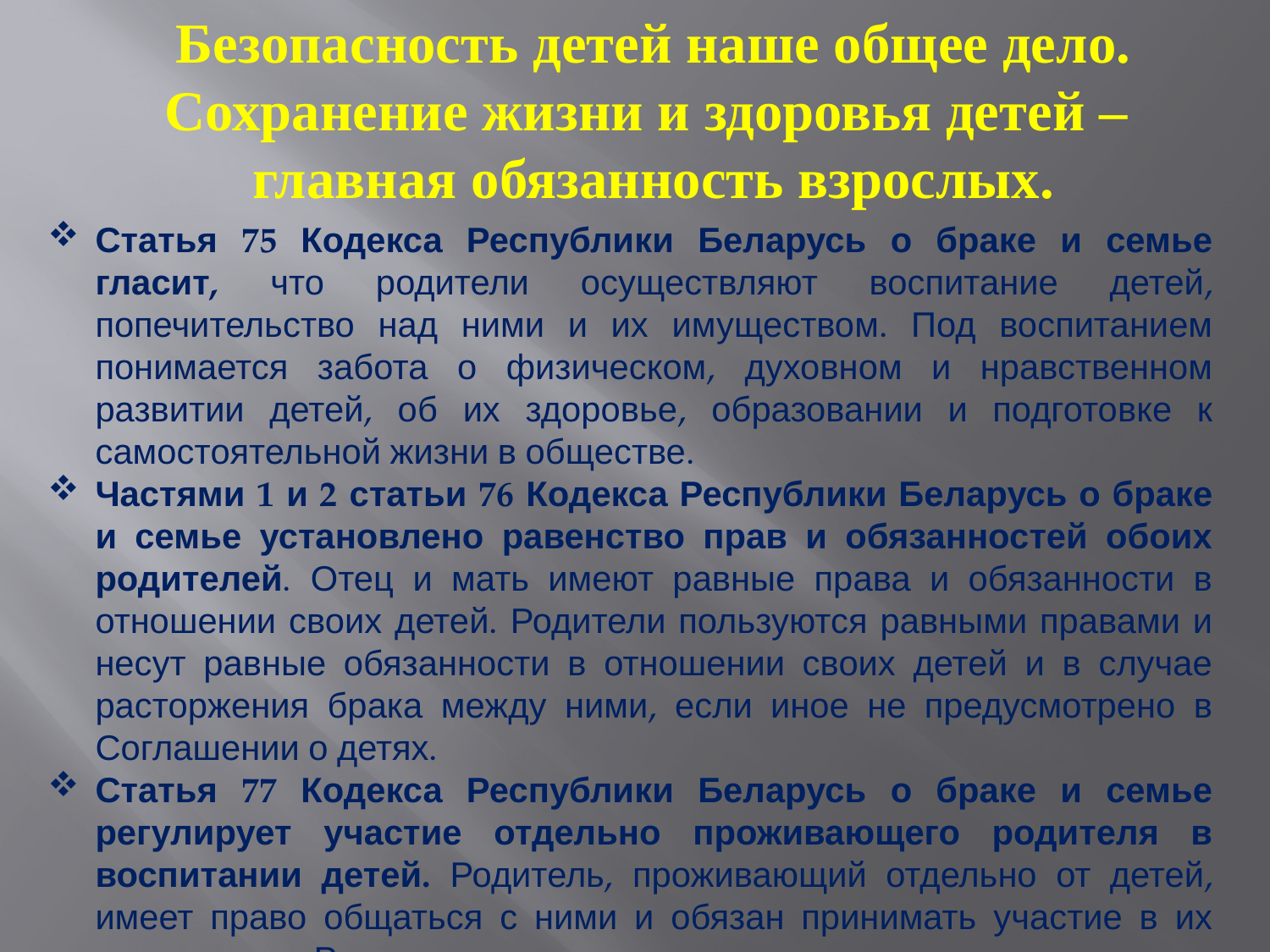

# Безопасность детей наше общее дело. Сохранение жизни и здоровья детей – главная обязанность взрослых.
Статья 75 Кодекса Республики Беларусь о браке и семье гласит, что родители осуществляют воспитание детей, попечительство над ними и их имуществом. Под воспитанием понимается забота о физическом, духовном и нравственном развитии детей, об их здоровье, образовании и подготовке к самостоятельной жизни в обществе.
Частями 1 и 2 статьи 76 Кодекса Республики Беларусь о браке и семье установлено равенство прав и обязанностей обоих родителей. Отец и мать имеют равные права и обязанности в отношении своих детей. Родители пользуются равными правами и несут равные обязанности в отношении своих детей и в случае расторжения брака между ними, если иное не предусмотрено в Соглашении о детях.
Статья 77 Кодекса Республики Беларусь о браке и семье регулирует участие отдельно проживающего родителя в воспитании детей. Родитель, проживающий отдельно от детей, имеет право общаться с ними и обязан принимать участие в их воспитании. Родитель, при котором проживают дети, не вправе препятствовать другому родителю общаться с детьми и участвовать в их воспитании.